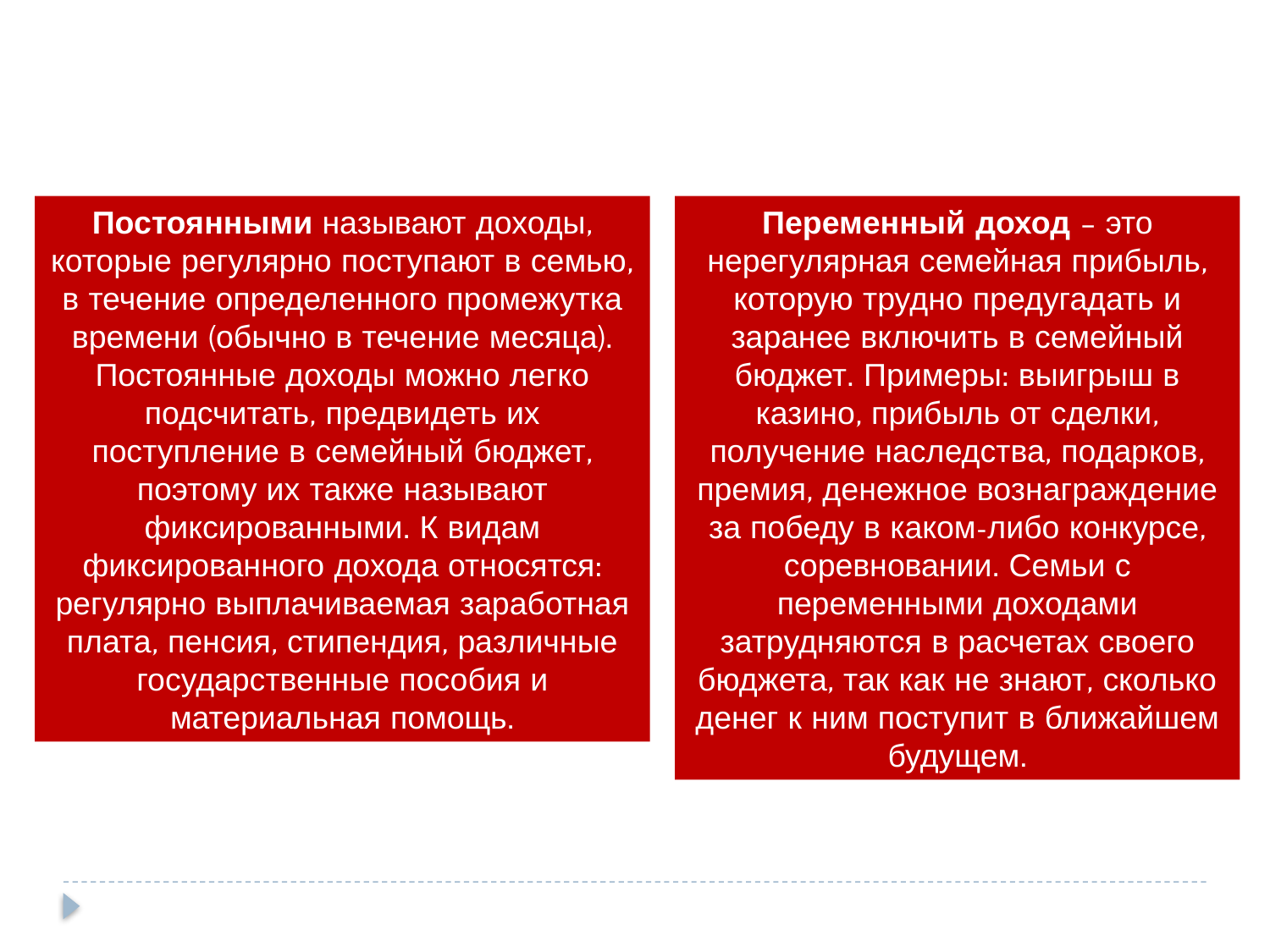

Постоянными называют доходы, которые регулярно поступают в семью, в течение определенного промежутка времени (обычно в течение месяца). Постоянные доходы можно легко подсчитать, предвидеть их поступление в семейный бюджет, поэтому их также называют фиксированными. К видам фиксированного дохода относятся: регулярно выплачиваемая заработная плата, пенсия, стипендия, различные государственные пособия и материальная помощь.
Переменный доход – это нерегулярная семейная прибыль, которую трудно предугадать и заранее включить в семейный бюджет. Примеры: выигрыш в казино, прибыль от сделки, получение наследства, подарков, премия, денежное вознаграждение за победу в каком-либо конкурсе, соревновании. Семьи с переменными доходами затрудняются в расчетах своего бюджета, так как не знают, сколько денег к ним поступит в ближайшем будущем.